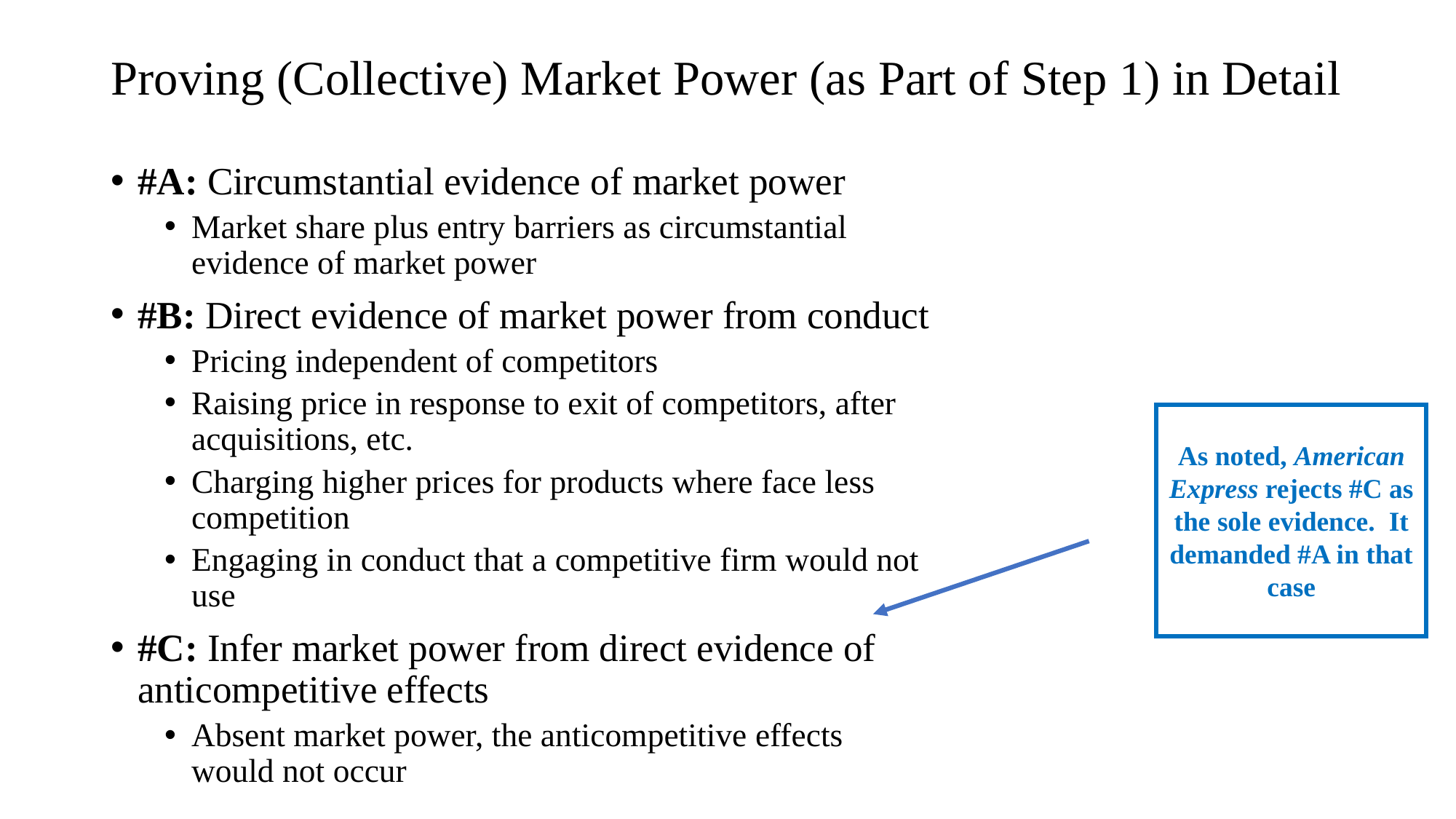

# Proving (Collective) Market Power (as Part of Step 1) in Detail
#A: Circumstantial evidence of market power
Market share plus entry barriers as circumstantial evidence of market power
#B: Direct evidence of market power from conduct
Pricing independent of competitors
Raising price in response to exit of competitors, after acquisitions, etc.
Charging higher prices for products where face less competition
Engaging in conduct that a competitive firm would not use
#C: Infer market power from direct evidence of anticompetitive effects
Absent market power, the anticompetitive effects would not occur

As noted, American Express rejects #C as the sole evidence.  It demanded #A in that case